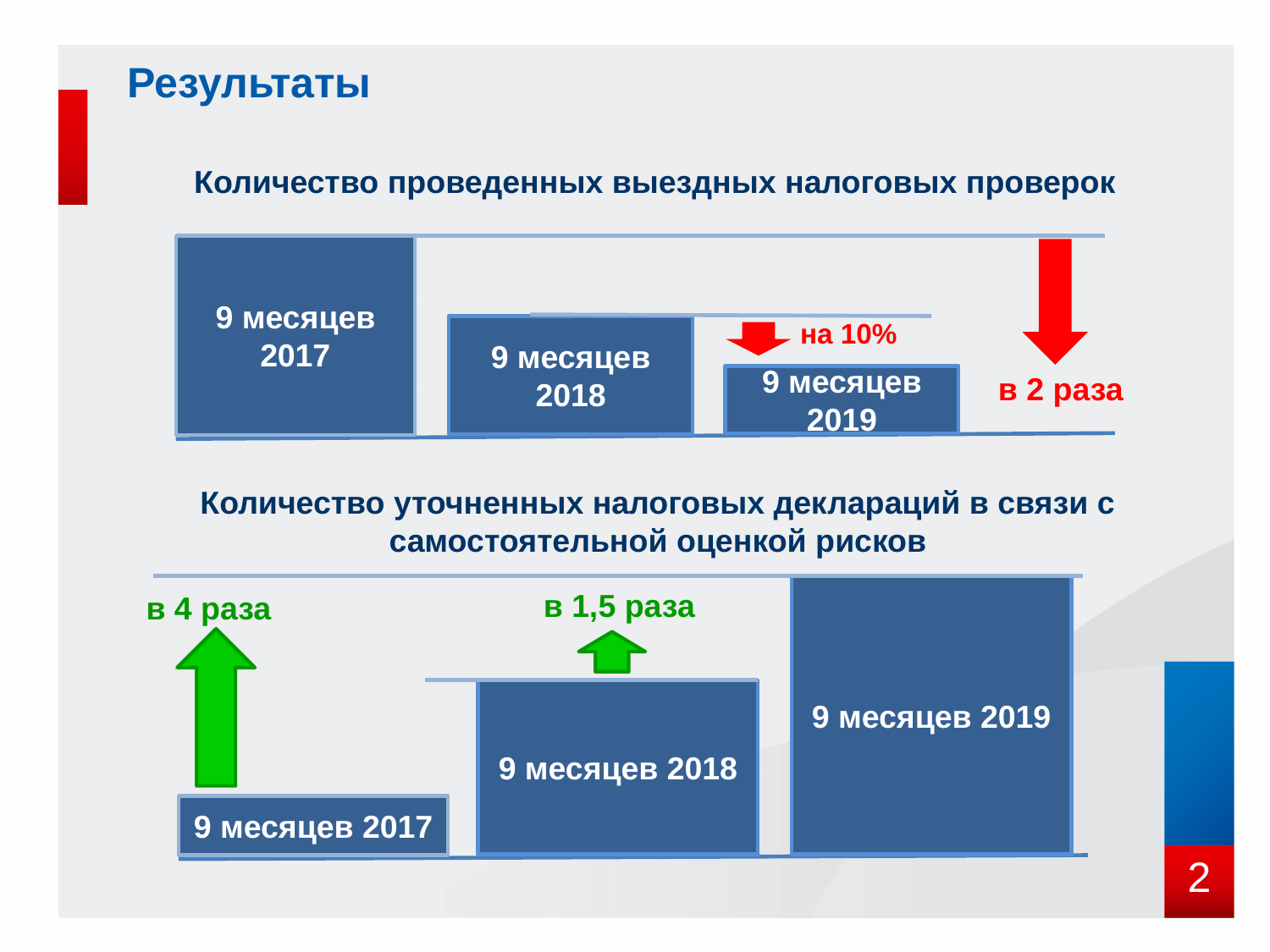

Результаты
Количество проведенных выездных налоговых проверок
9 месяцев 2017

9 месяцев 2018
 в 2 раза
 на 10%

9 месяцев 2019
Количество уточненных налоговых деклараций в связи с самостоятельной оценкой рисков
9 месяцев 2018
9 месяцев 2017
9 месяцев 2019
 в 1,5 раза
 в 4 раза

2